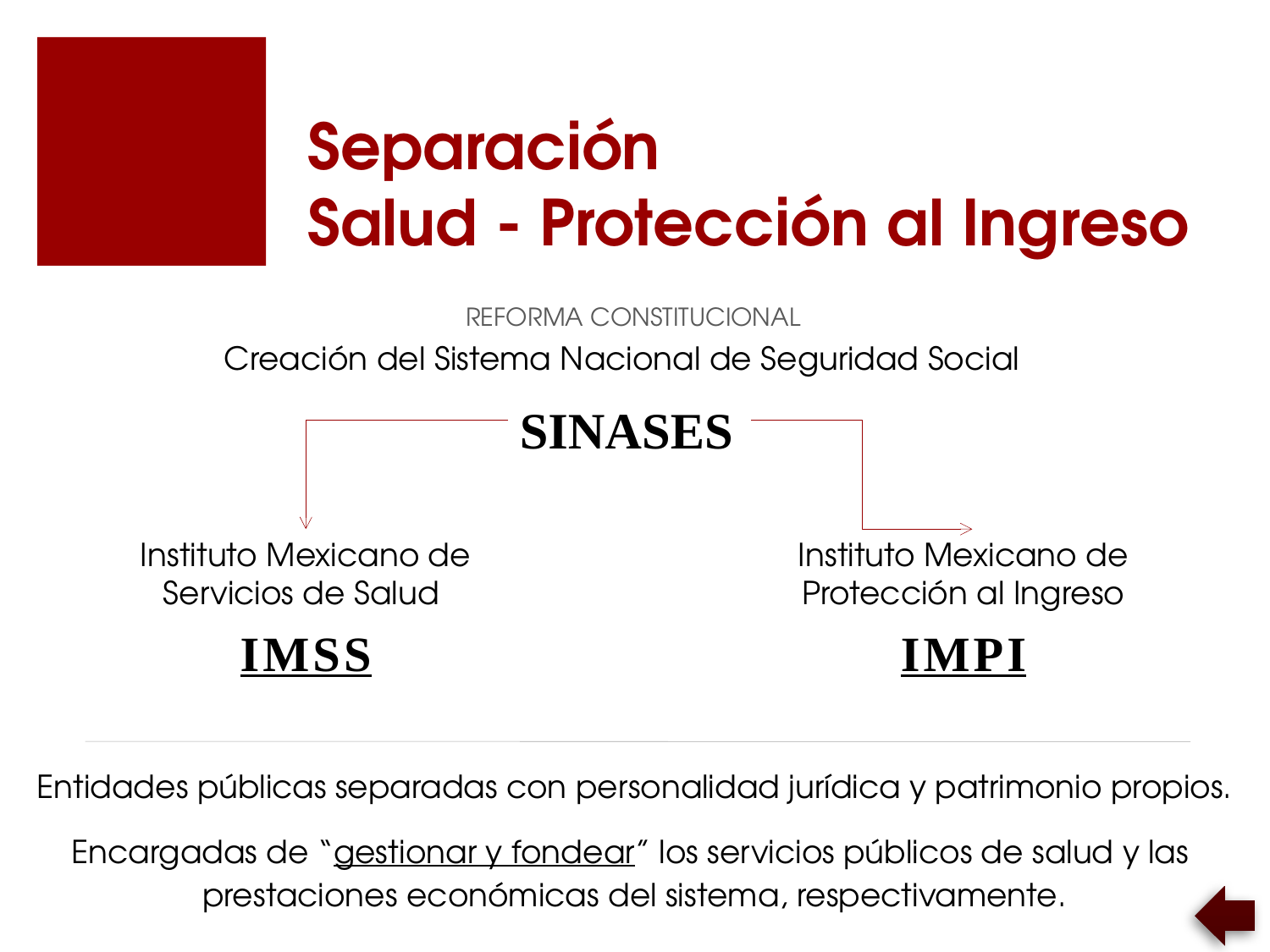

# Separación Salud - Protección al Ingreso
REFORMA CONSTITUCIONAL
Creación del Sistema Nacional de Seguridad Social
SINASES
Instituto Mexicano de Servicios de Salud
IMSS
Instituto Mexicano de Protección al Ingreso
IMPI
Entidades públicas separadas con personalidad jurídica y patrimonio propios.
Encargadas de “gestionar y fondear” los servicios públicos de salud y las
prestaciones económicas del sistema, respectivamente.